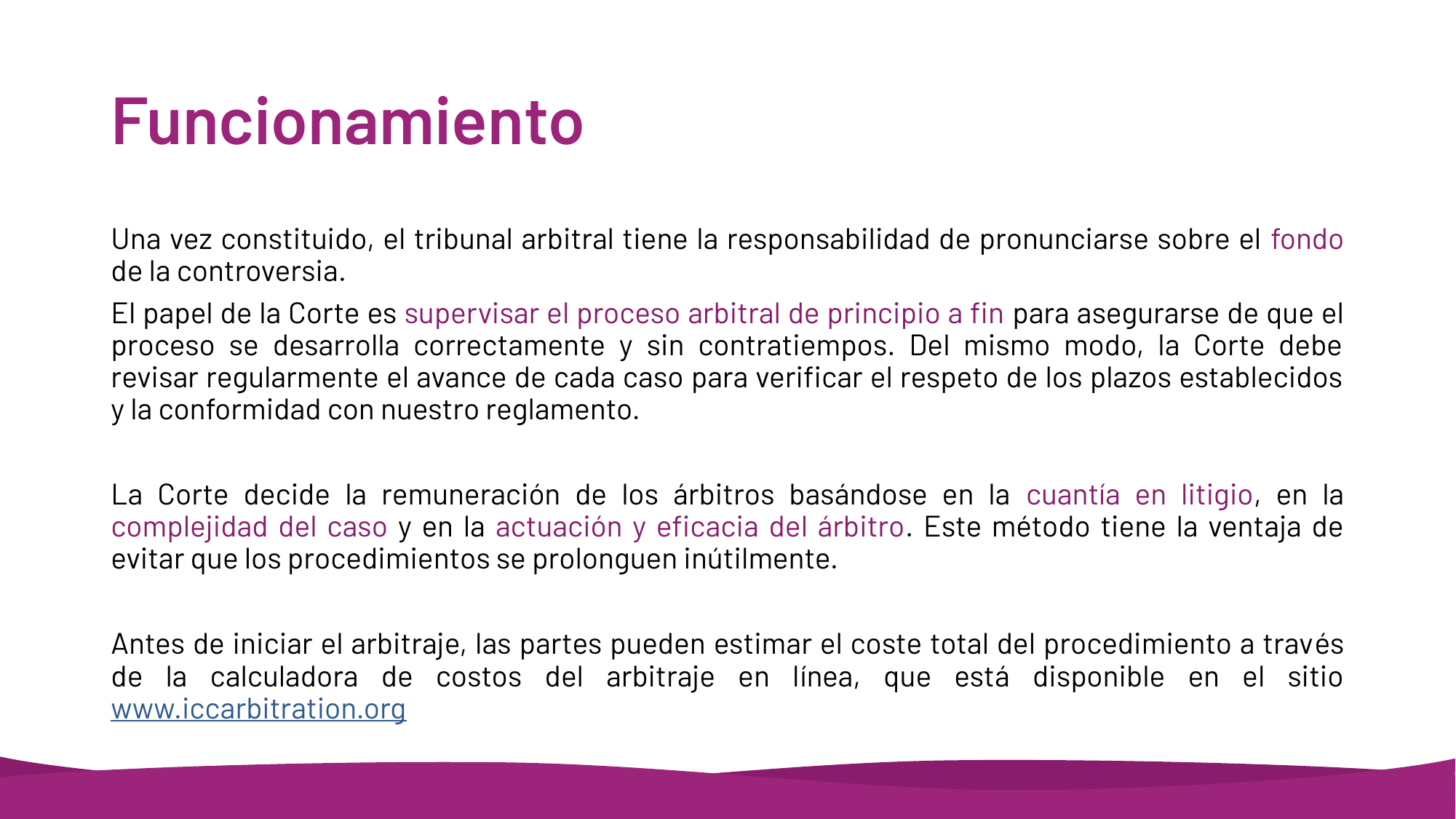

# Funcionamiento
Una vez constituido, el tribunal arbitral tiene la responsabilidad de pronunciarse sobre el fondo de la controversia.
El papel de la Corte es supervisar el proceso arbitral de principio a fin para asegurarse de que el proceso se desarrolla correctamente y sin contratiempos. Del mismo modo, la Corte debe revisar regularmente el avance de cada caso para verificar el respeto de los plazos establecidos y la conformidad con nuestro reglamento.

La Corte decide la remuneración de los árbitros basándose en la cuantía en litigio, en la complejidad del caso y en la actuación y eficacia del árbitro. Este método tiene la ventaja de evitar que los procedimientos se prolonguen inútilmente.

Antes de iniciar el arbitraje, las partes pueden estimar el coste total del procedimiento a través de la calculadora de costos del arbitraje en línea, que está disponible en el sitio www.iccarbitration.org